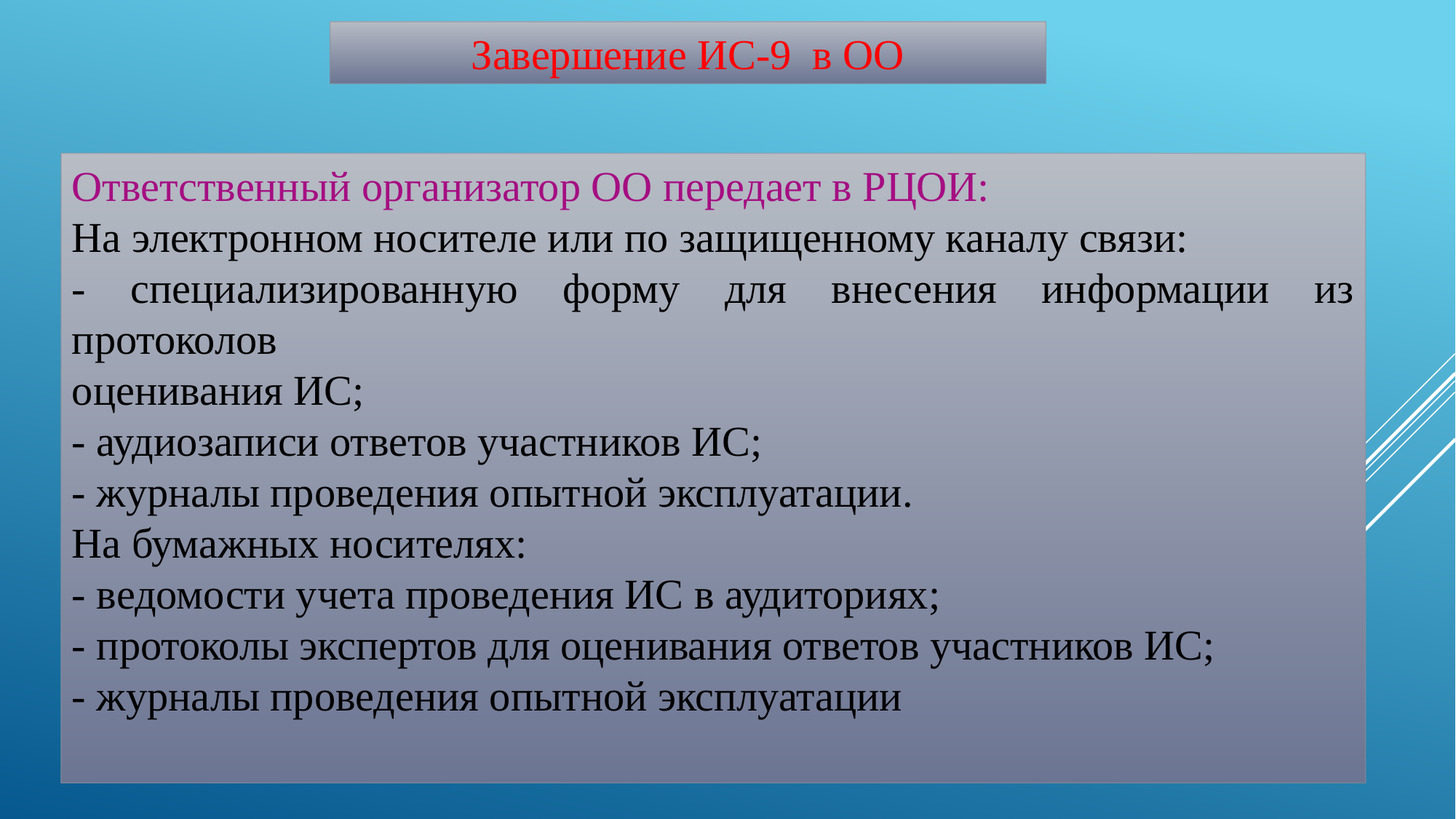

Завершение ИС-9  в ОО
Ответственный организатор ОО передает в РЦОИ:
На электронном носителе или по защищенному каналу связи:
- специализированную форму для внесения информации из протоколов
оценивания ИС;
- аудиозаписи ответов участников ИС;
- журналы проведения опытной эксплуатации.
На бумажных носителях:
- ведомости учета проведения ИС в аудиториях;
- протоколы экспертов для оценивания ответов участников ИС;
- журналы проведения опытной эксплуатации